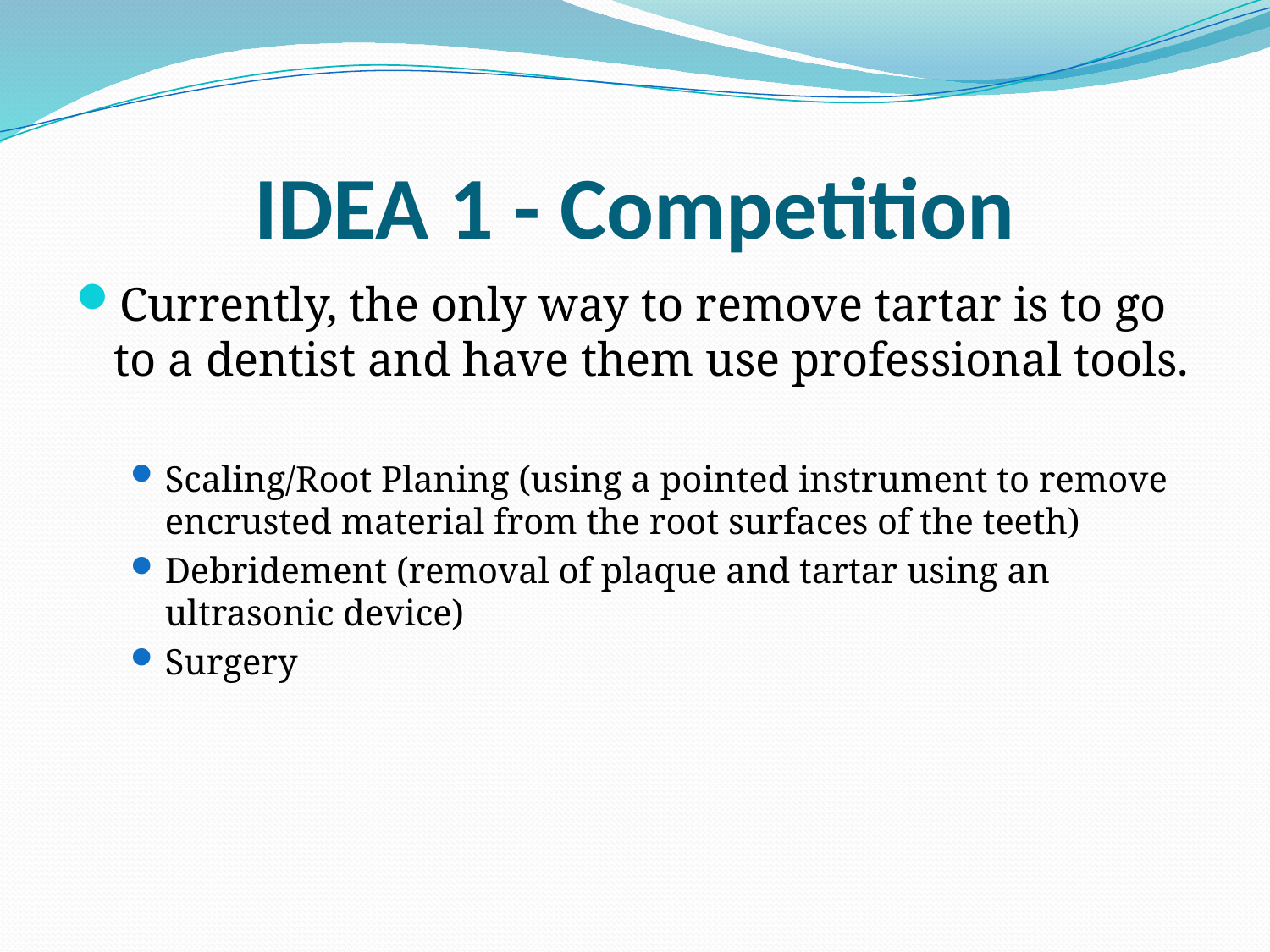

# IDEA 1 - Competition
Currently, the only way to remove tartar is to go to a dentist and have them use professional tools.

Scaling/Root Planing (using a pointed instrument to remove encrusted material from the root surfaces of the teeth)
Debridement (removal of plaque and tartar using an ultrasonic device)
Surgery